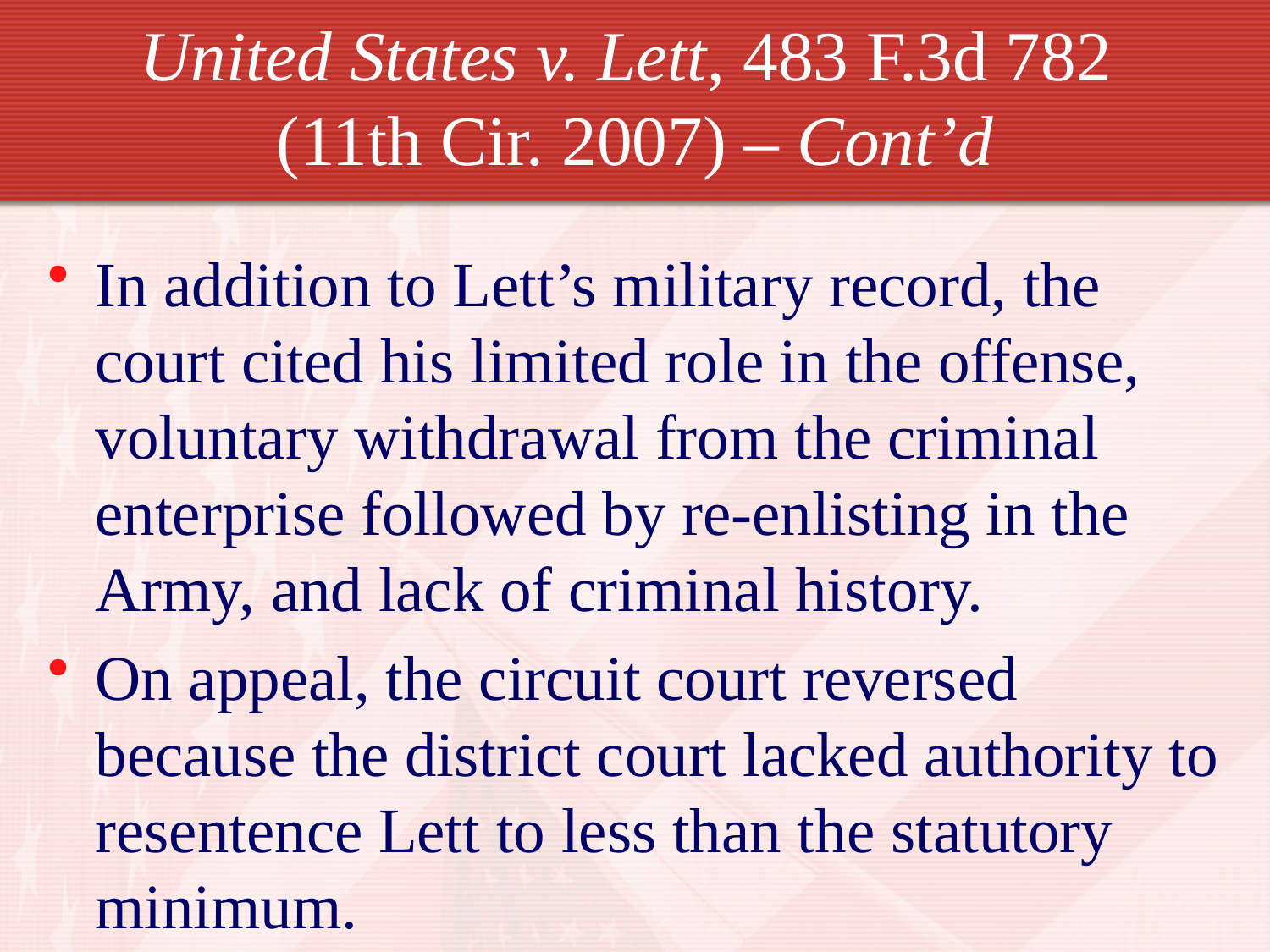

# United States v. Lett, 483 F.3d 782 (11th Cir. 2007) – Cont’d
In addition to Lett’s military record, the court cited his limited role in the offense, voluntary withdrawal from the criminal enterprise followed by re-enlisting in the Army, and lack of criminal history.
On appeal, the circuit court reversed because the district court lacked authority to resentence Lett to less than the statutory minimum.